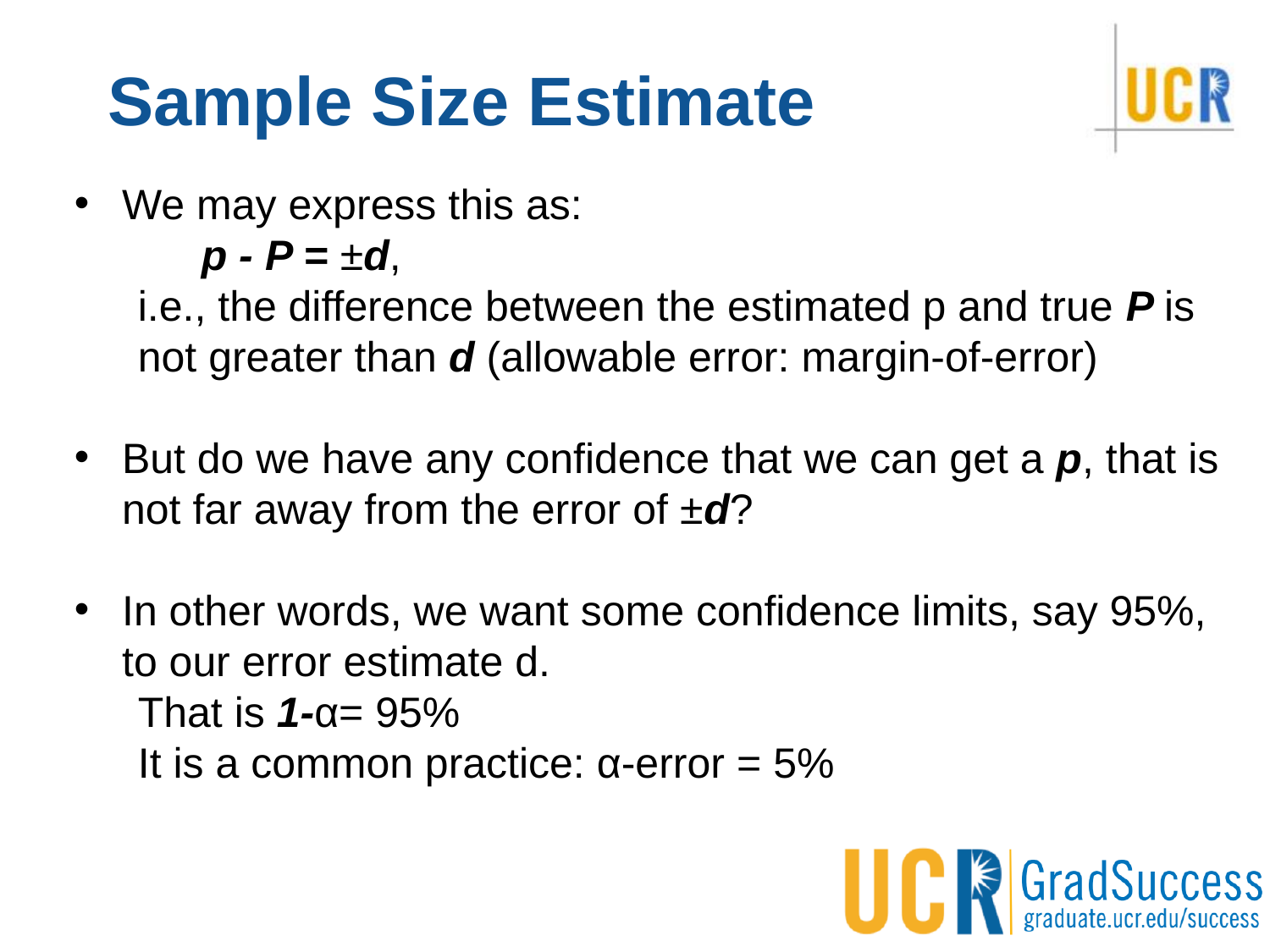

# Sample Size Estimate
We may express this as:
	p - P = ±d,
i.e., the difference between the estimated p and true P is not greater than d (allowable error: margin-of-error)

But do we have any confidence that we can get a p, that is not far away from the error of ±d?

In other words, we want some confidence limits, say 95%, to our error estimate d.
That is 1-α= 95%
It is a common practice: α-error = 5%